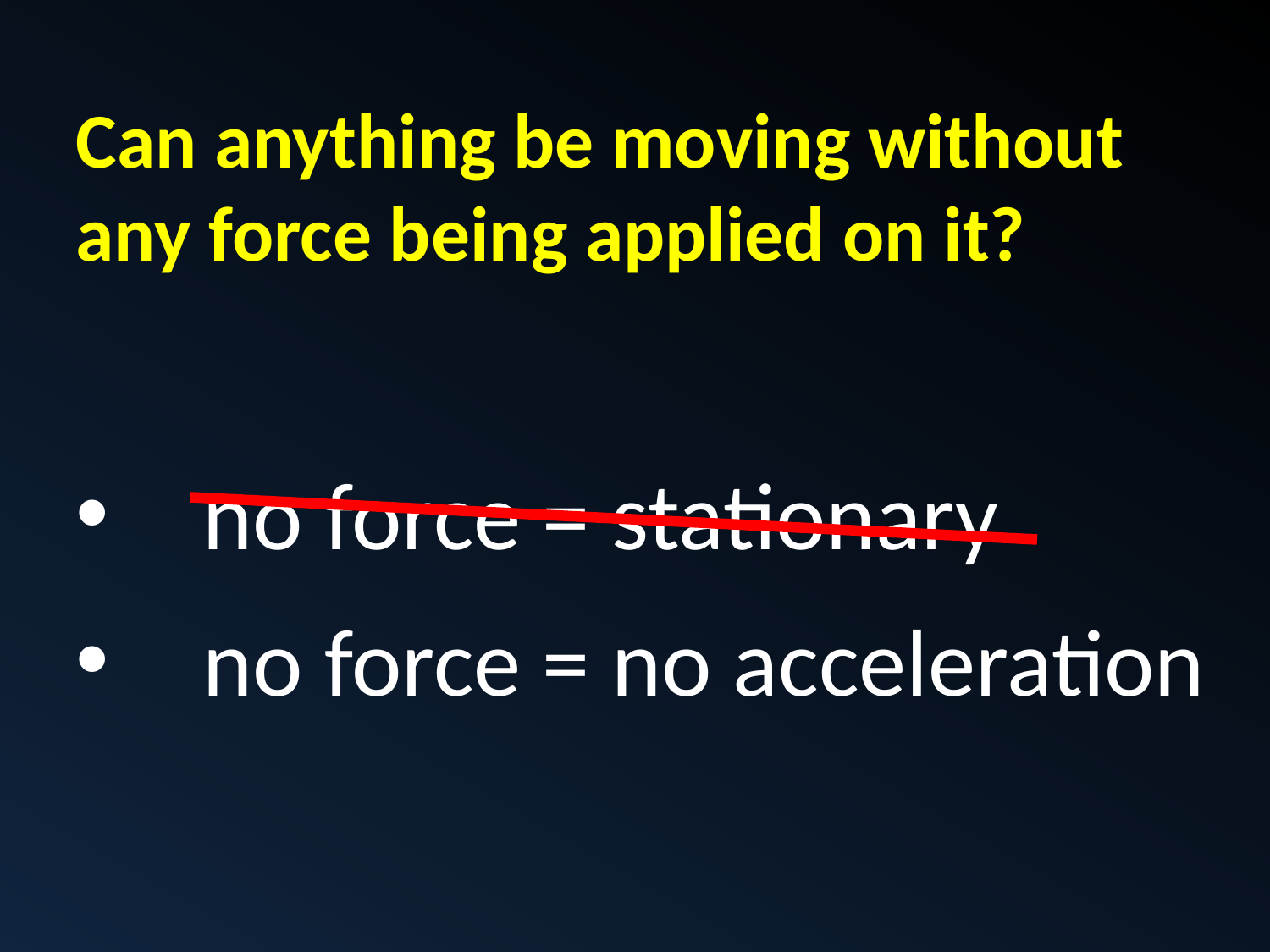

Can anything be moving without any force being applied on it?

no force = stationary
no force = no acceleration